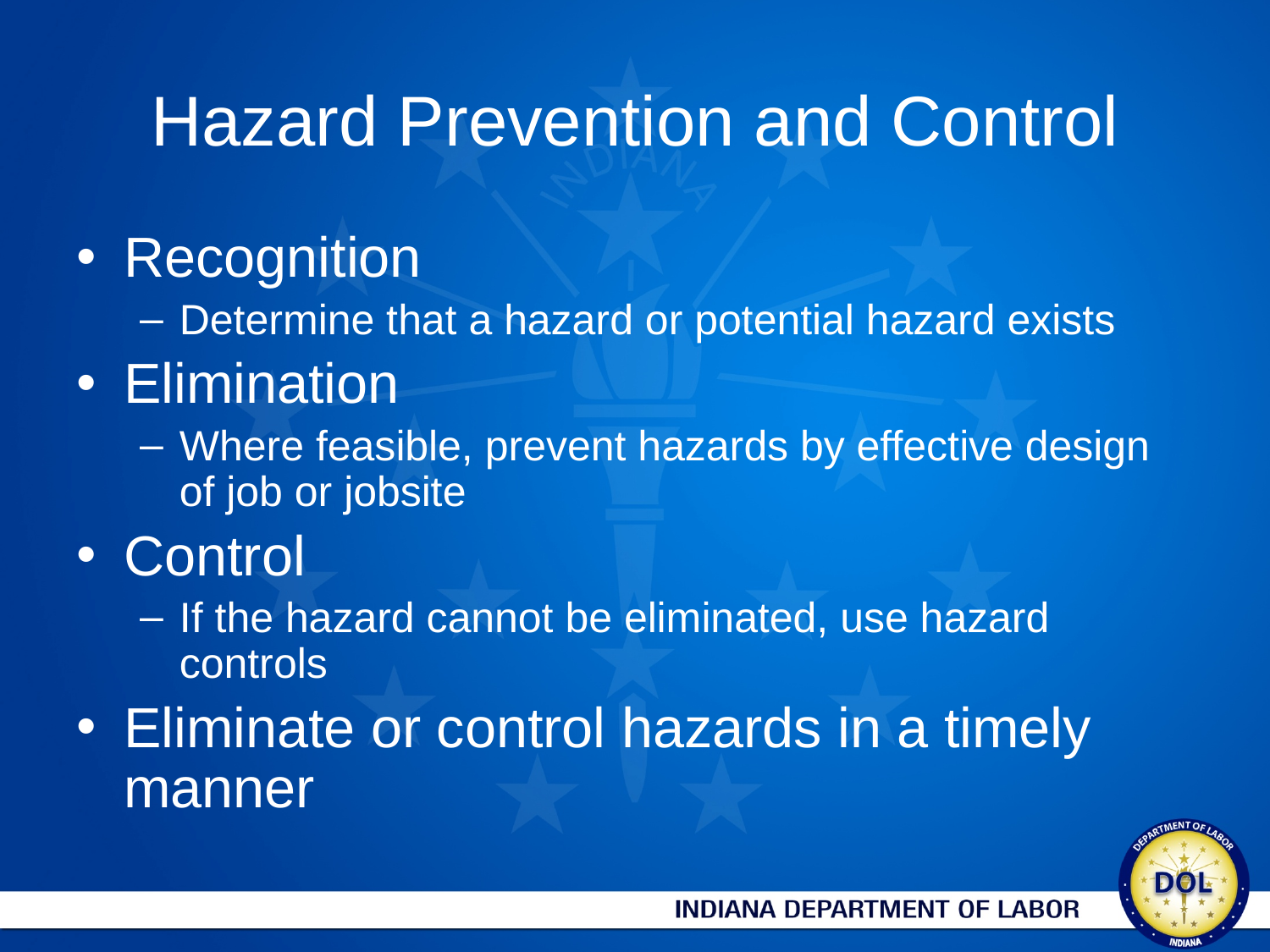

# Hazard Prevention and Control
Recognition
Determine that a hazard or potential hazard exists
Elimination
Where feasible, prevent hazards by effective design of job or jobsite
Control
If the hazard cannot be eliminated, use hazard controls
Eliminate or control hazards in a timely manner